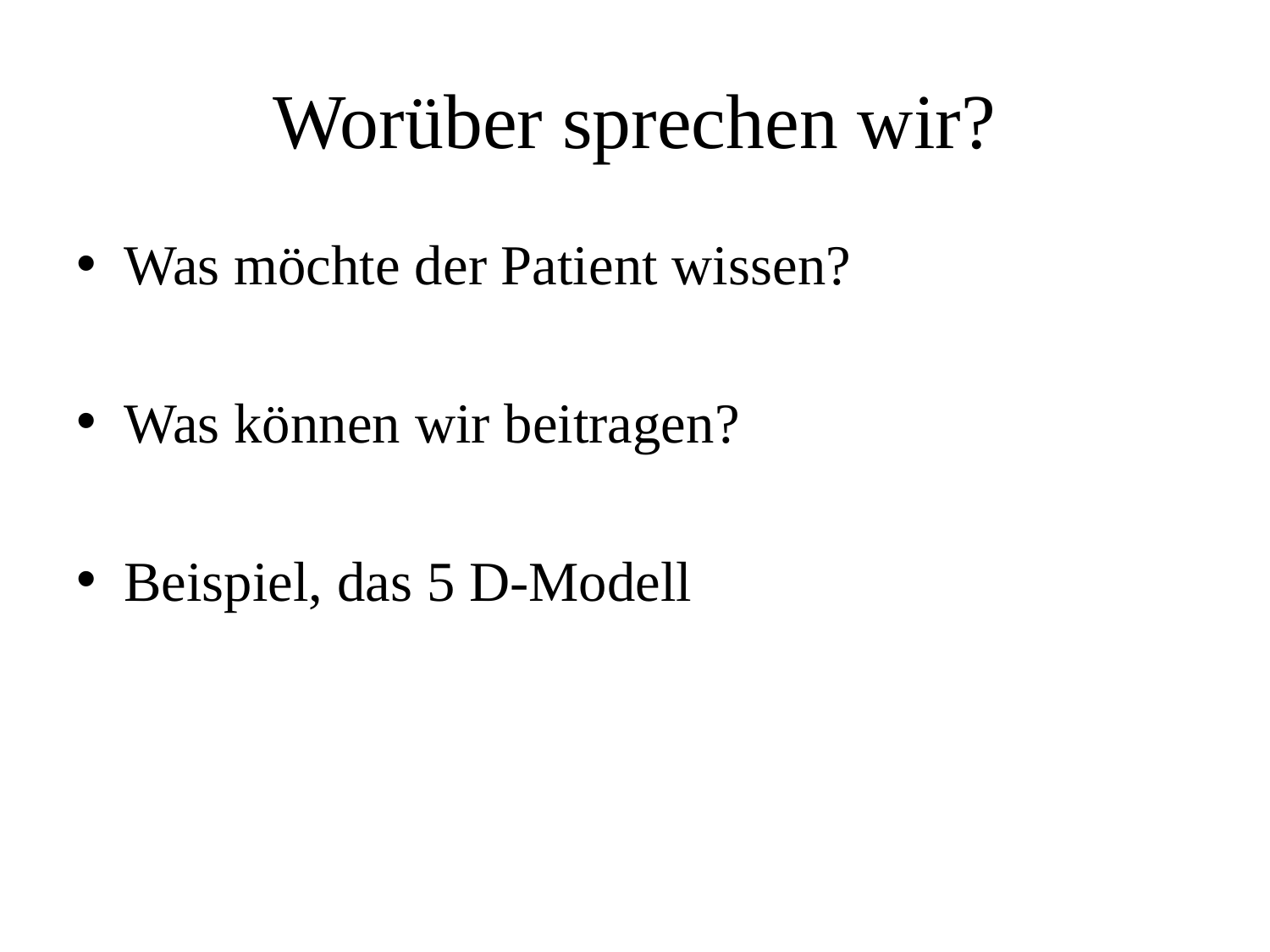

# Worüber sprechen wir?
Was möchte der Patient wissen?

Was können wir beitragen?

Beispiel, das 5 D-Modell